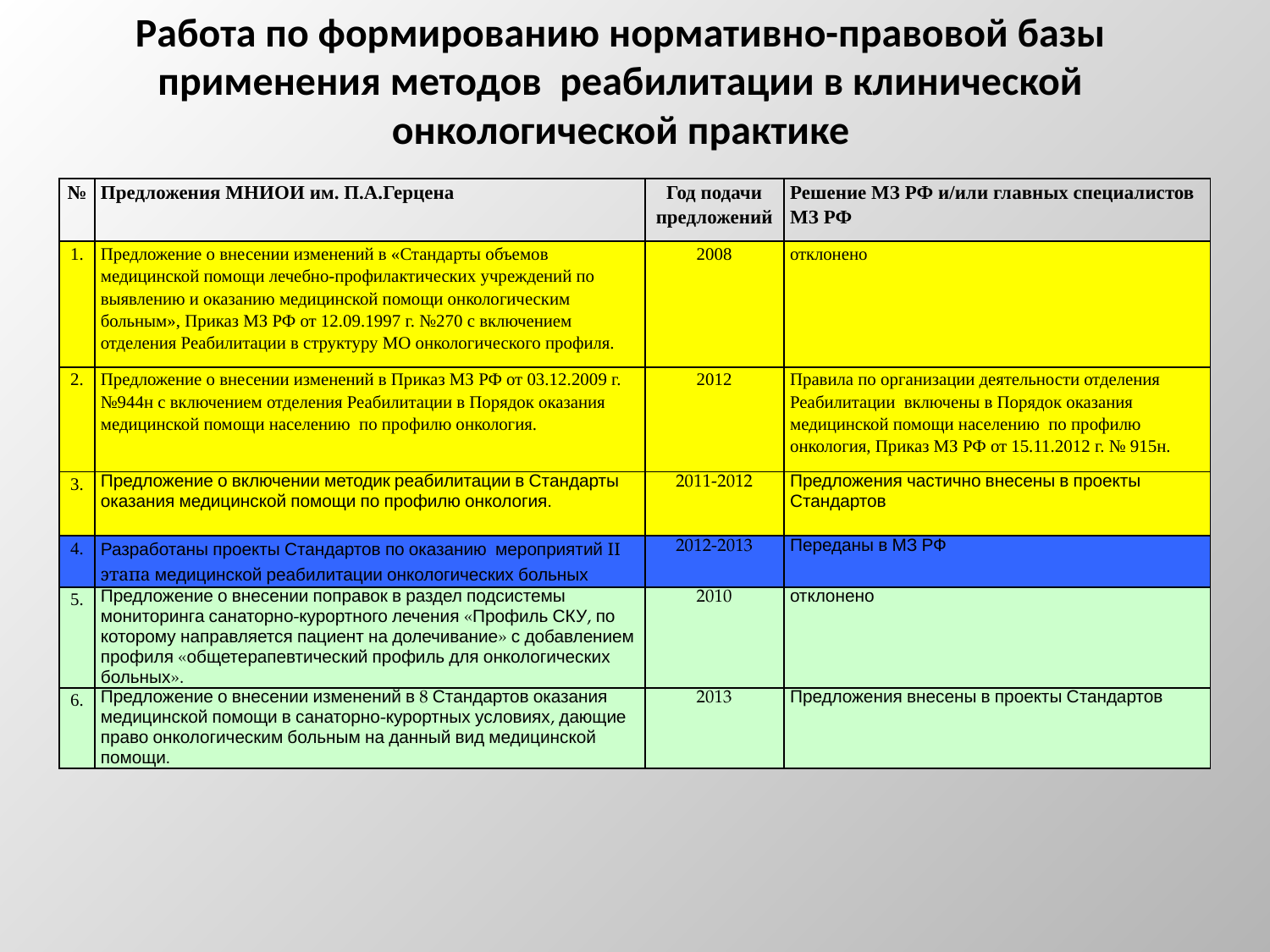

# Работа по формированию нормативно-правовой базы применения методов  реабилитации в клинической онкологической практике
| № | Предложения МНИОИ им. П.А.Герцена | Год подачи предложений | Решение МЗ РФ и/или главных специалистов МЗ РФ |
| --- | --- | --- | --- |
| 1. | Предложение о внесении изменений в «Стандарты объемов медицинской помощи лечебно-профилактических учреждений по выявлению и оказанию медицинской помощи онкологическим больным», Приказ МЗ РФ от 12.09.1997 г. №270 с включением отделения Реабилитации в структуру МО онкологического профиля. | 2008 | отклонено |
| 2. | Предложение о внесении изменений в Приказ МЗ РФ от 03.12.2009 г. №944н с включением отделения Реабилитации в Порядок оказания медицинской помощи населению по профилю онкология. | 2012 | Правила по организации деятельности отделения Реабилитации включены в Порядок оказания медицинской помощи населению по профилю онкология, Приказ МЗ РФ от 15.11.2012 г. № 915н. |
| 3. | Предложение о включении методик реабилитации в Стандарты оказания медицинской помощи по профилю онкология. | 2011-2012 | Предложения частично внесены в проекты Стандартов |
| 4. | Разработаны проекты Стандартов по оказанию мероприятий II этапа медицинской реабилитации онкологических больных | 2012-2013 | Переданы в МЗ РФ |
| 5. | Предложение о внесении поправок в раздел подсистемы мониторинга санаторно-курортного лечения «Профиль СКУ, по которому направляется пациент на долечивание» с добавлением профиля «общетерапевтический профиль для онкологических больных». | 2010 | отклонено |
| 6. | Предложение о внесении изменений в 8 Стандартов оказания медицинской помощи в санаторно-курортных условиях, дающие право онкологическим больным на данный вид медицинской помощи. | 2013 | Предложения внесены в проекты Стандартов |